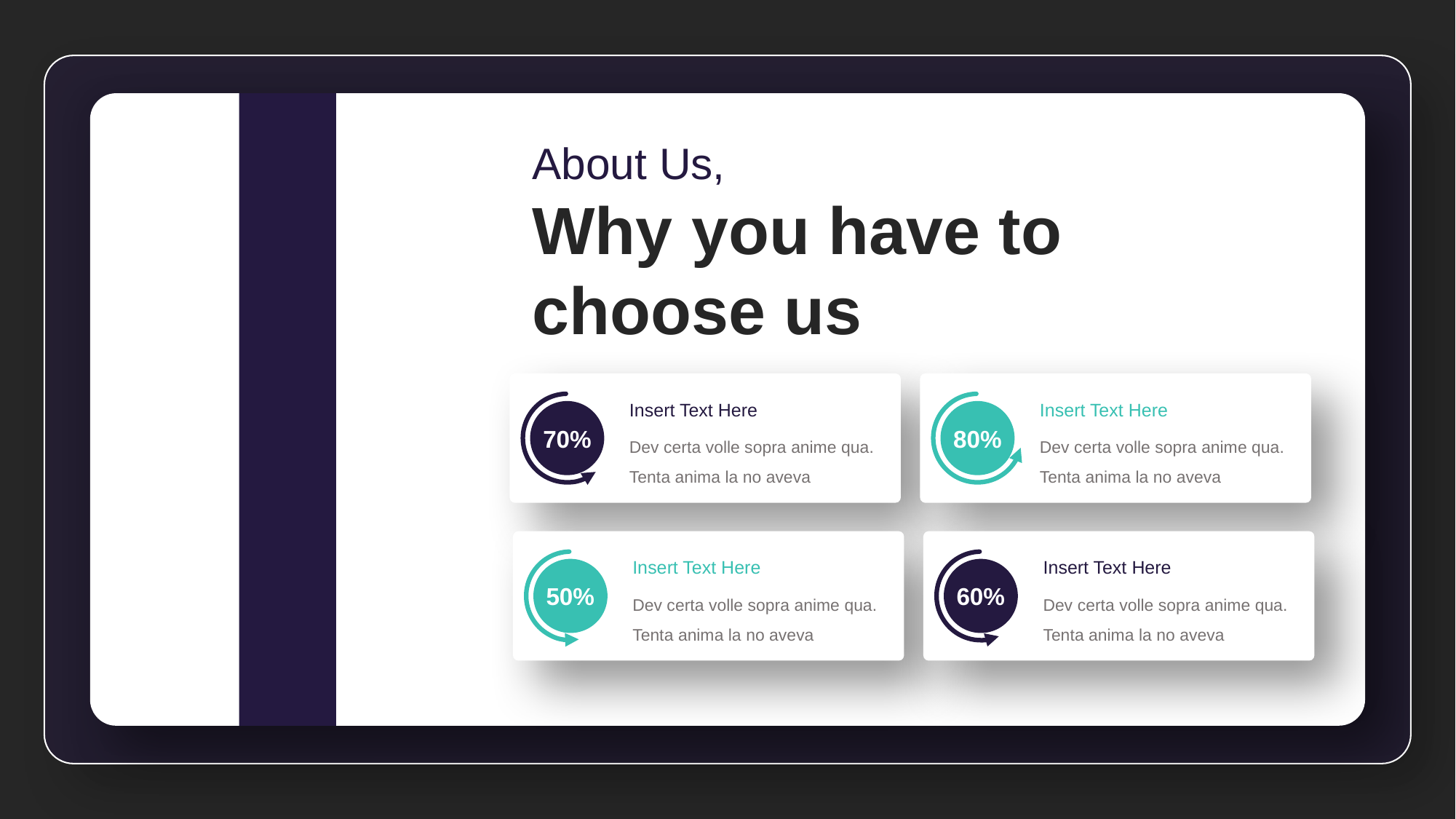

About Us,
Why you have to choose us

Insert Text Here
Insert Text Here

70%

80%
Dev certa volle sopra anime qua. Tenta anima la no aveva
Dev certa volle sopra anime qua. Tenta anima la no aveva

Insert Text Here
Insert Text Here

50%

60%
Dev certa volle sopra anime qua. Tenta anima la no aveva
Dev certa volle sopra anime qua. Tenta anima la no aveva